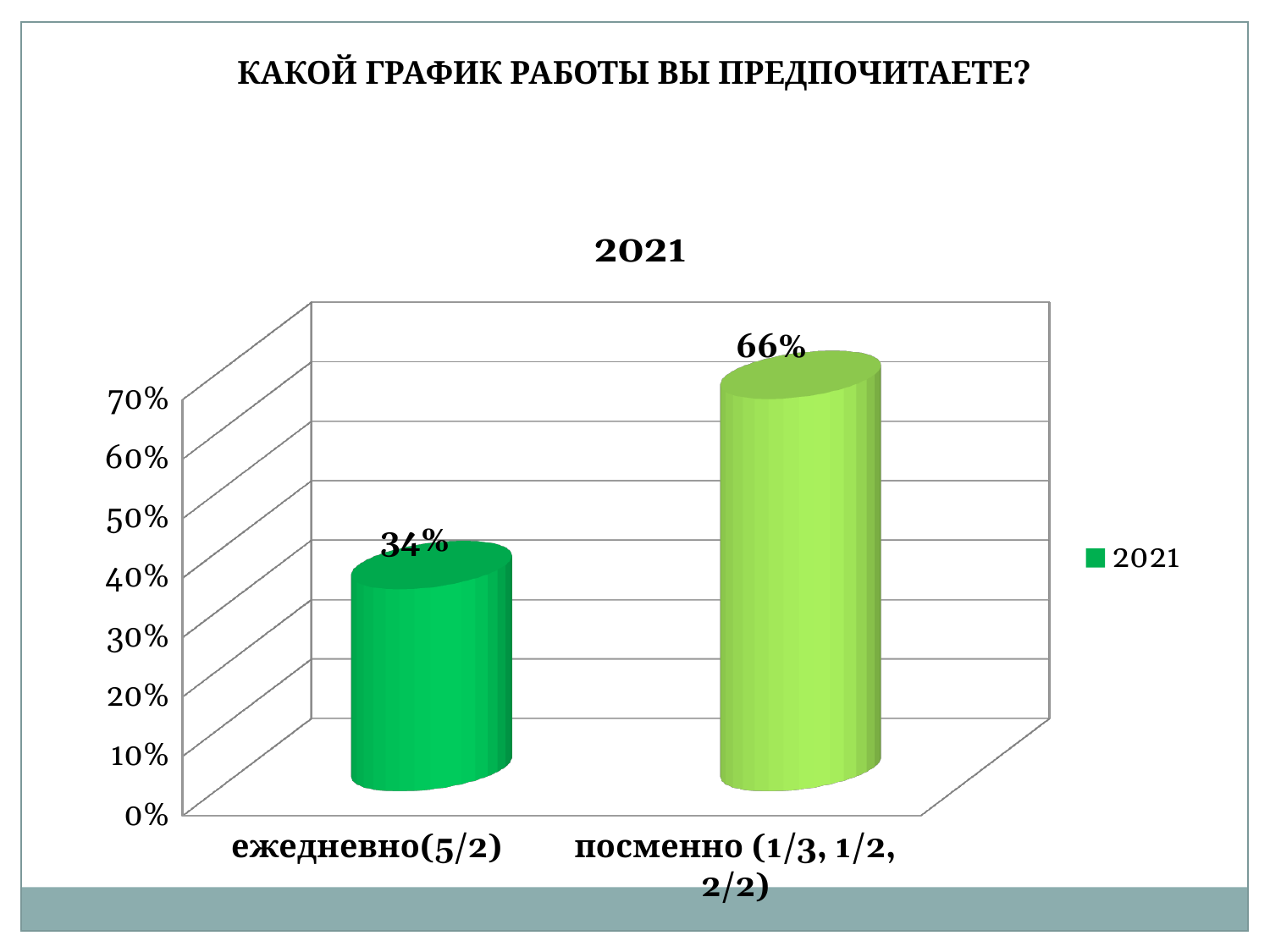

КАКОЙ ГРАФИК РАБОТЫ ВЫ ПРЕДПОЧИТАЕТЕ?

[unsupported chart]